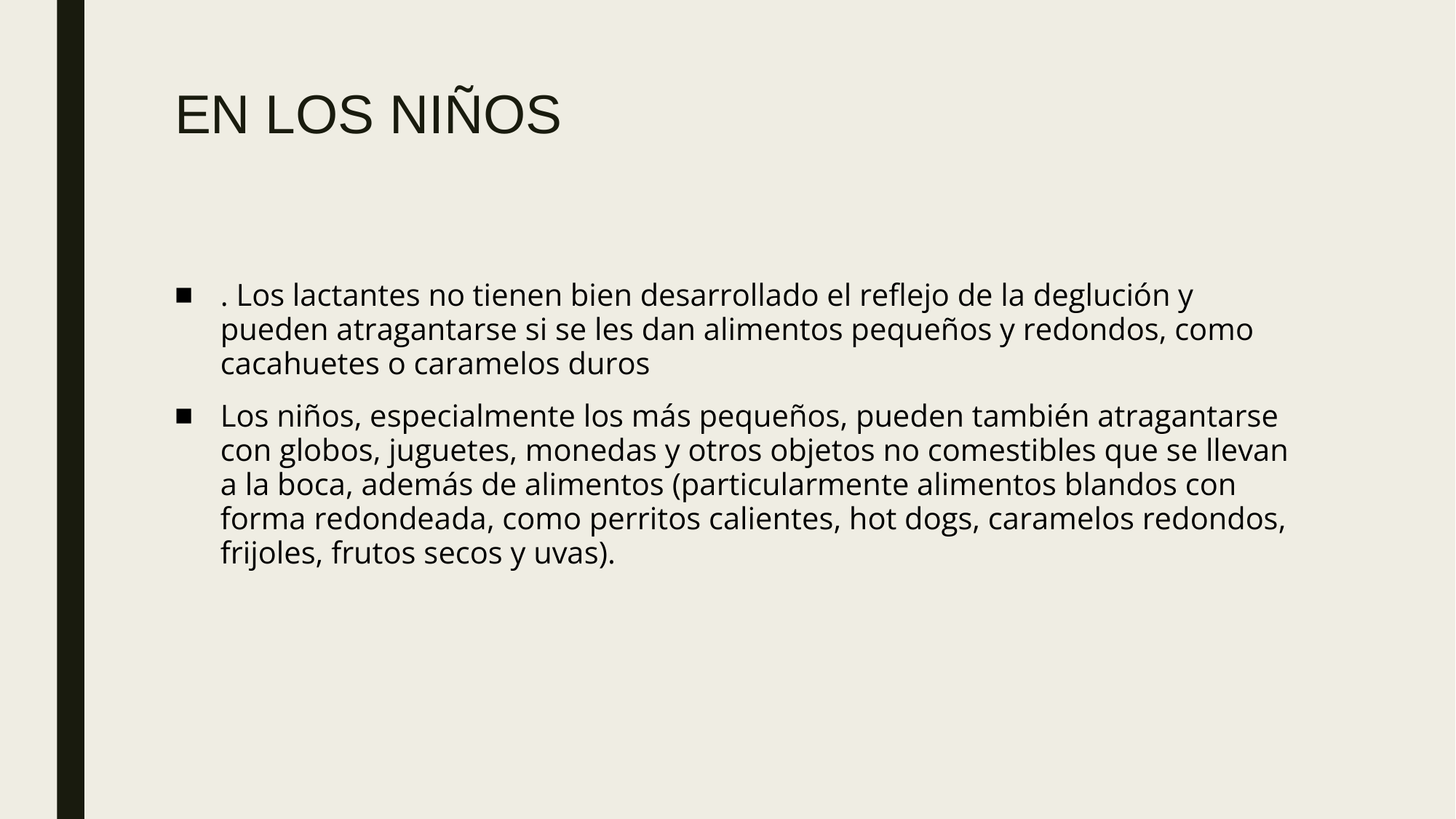

# EN LOS NIÑOS
. Los lactantes no tienen bien desarrollado el reflejo de la deglución y pueden atragantarse si se les dan alimentos pequeños y redondos, como cacahuetes o caramelos duros
Los niños, especialmente los más pequeños, pueden también atragantarse con globos, juguetes, monedas y otros objetos no comestibles que se llevan a la boca, además de alimentos (particularmente alimentos blandos con forma redondeada, como perritos calientes, hot dogs, caramelos redondos, frijoles, frutos secos y uvas).